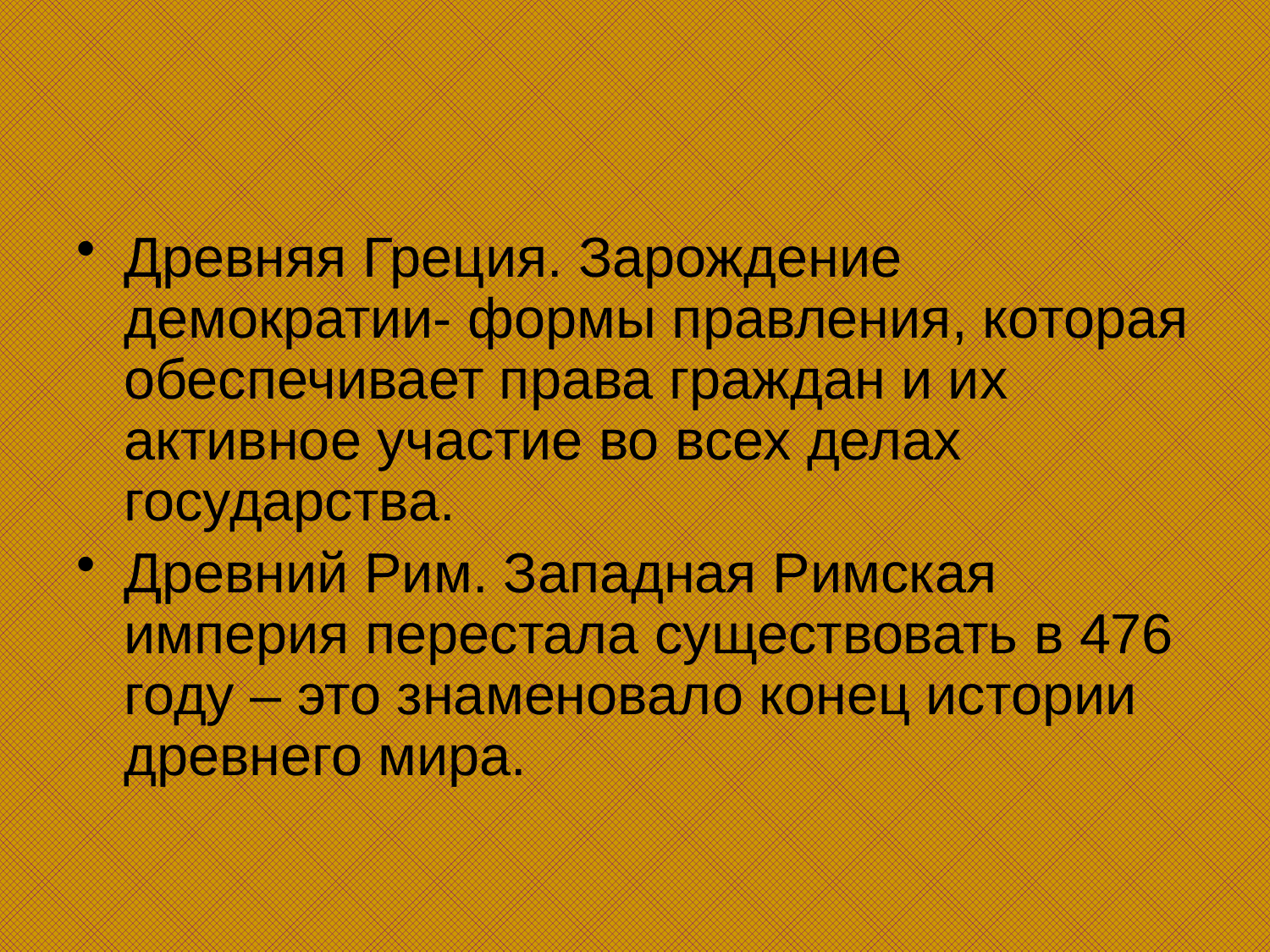

#
Древняя Греция. Зарождение демократии- формы правления, которая обеспечивает права граждан и их активное участие во всех делах государства.
Древний Рим. Западная Римская империя перестала существовать в 476 году – это знаменовало конец истории древнего мира.